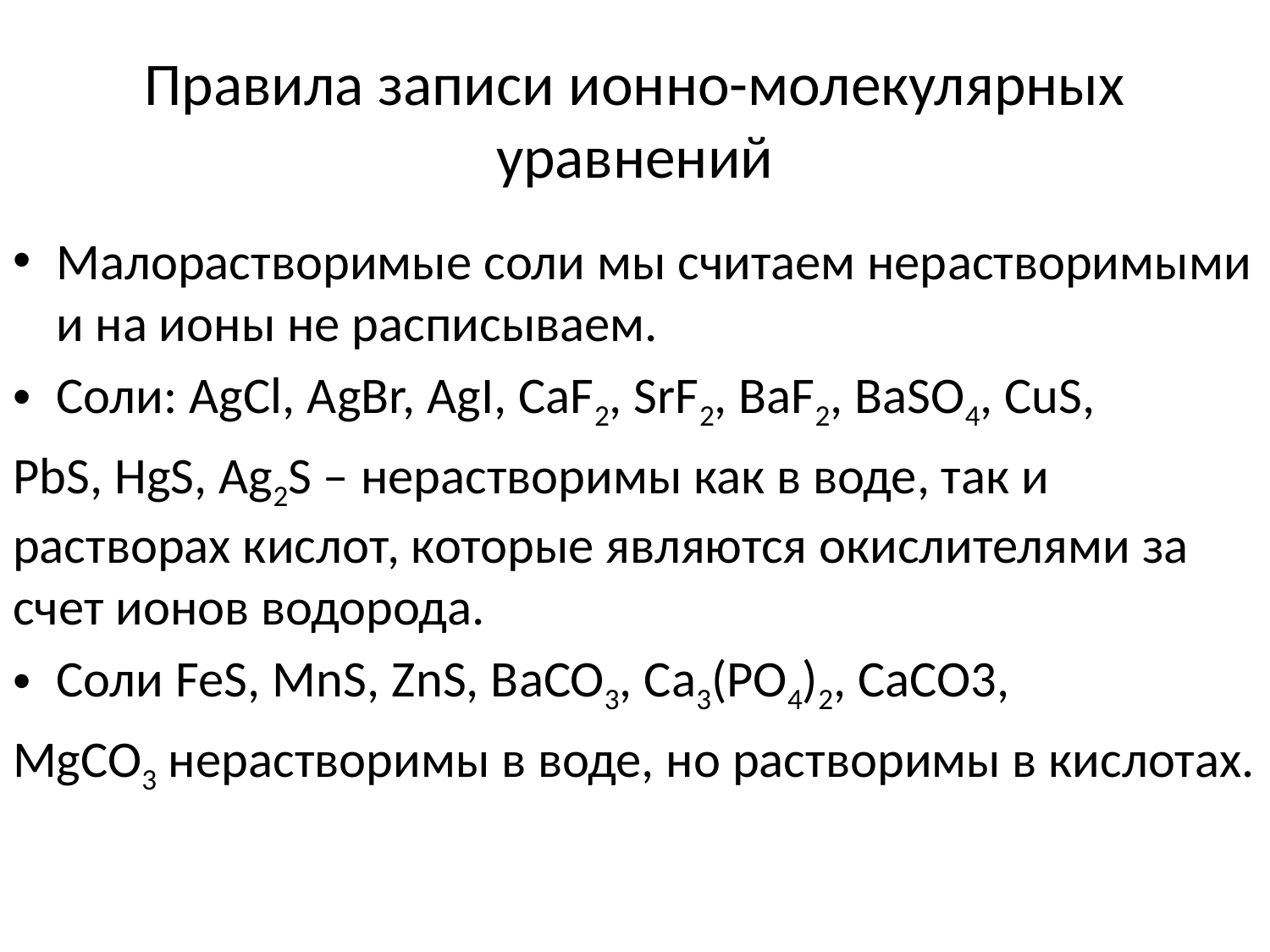

# Правила записи ионно-молекулярных уравнений
Малорастворимые соли мы считаем нерастворимыми и на ионы не расписываем.
Соли: AgCl, AgBr, AgI, CaF2, SrF2, BaF2, BaSO4, CuS,
PbS, HgS, Ag2S – нерастворимы как в воде, так и растворах кислот, которые являются окислителями за счет ионов водорода.
Соли FeS, MnS, ZnS, BaCO3, Ca3(PO4)2, CaCO3,
MgCO3 нерастворимы в воде, но растворимы в кислотах.